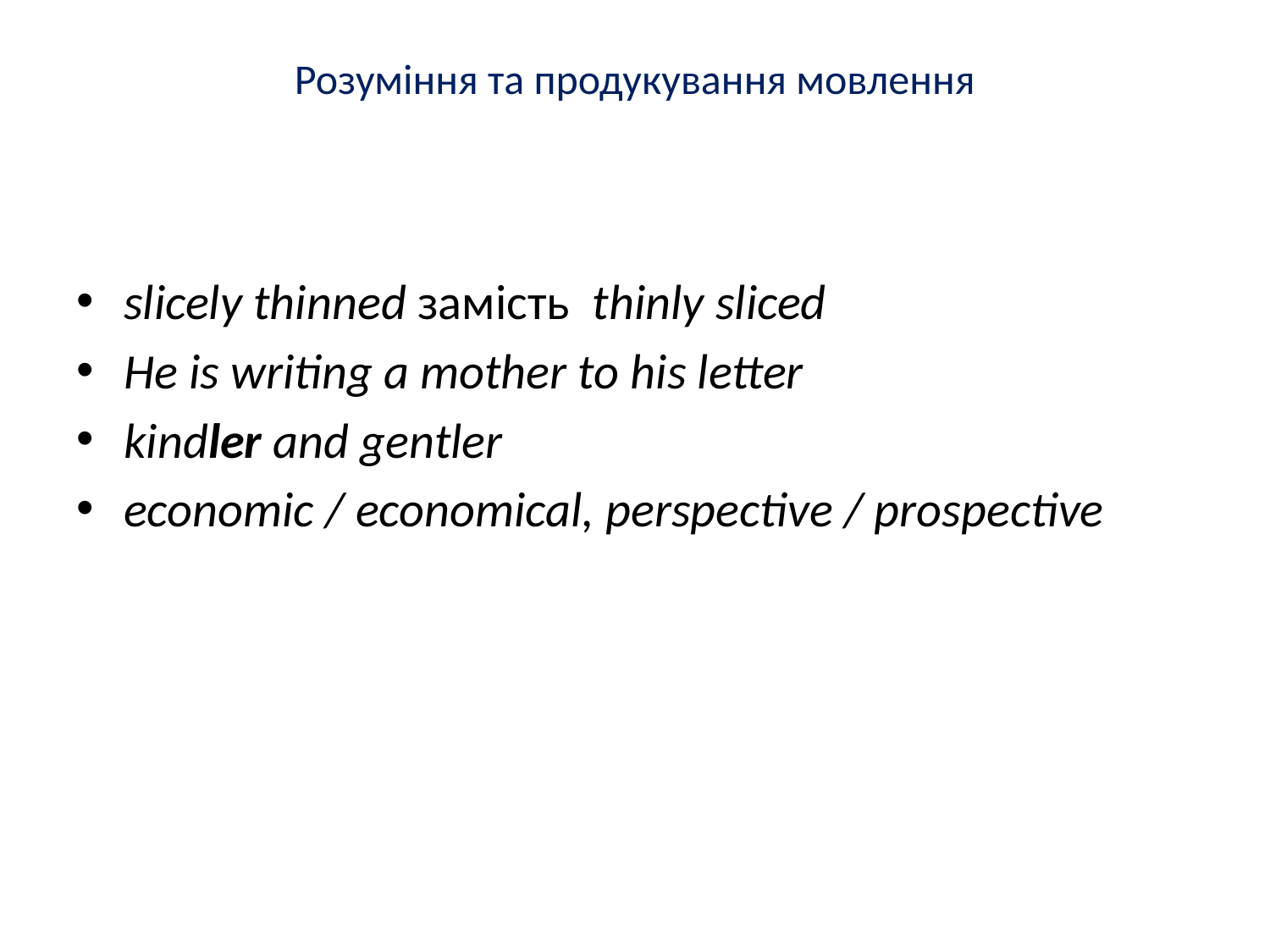

# Розуміння та продукування мовлення

slicely thinned замість  thinly sliced
He is writing a mother to his letter
kindler and gentler
economic / economical, perspective / prospective